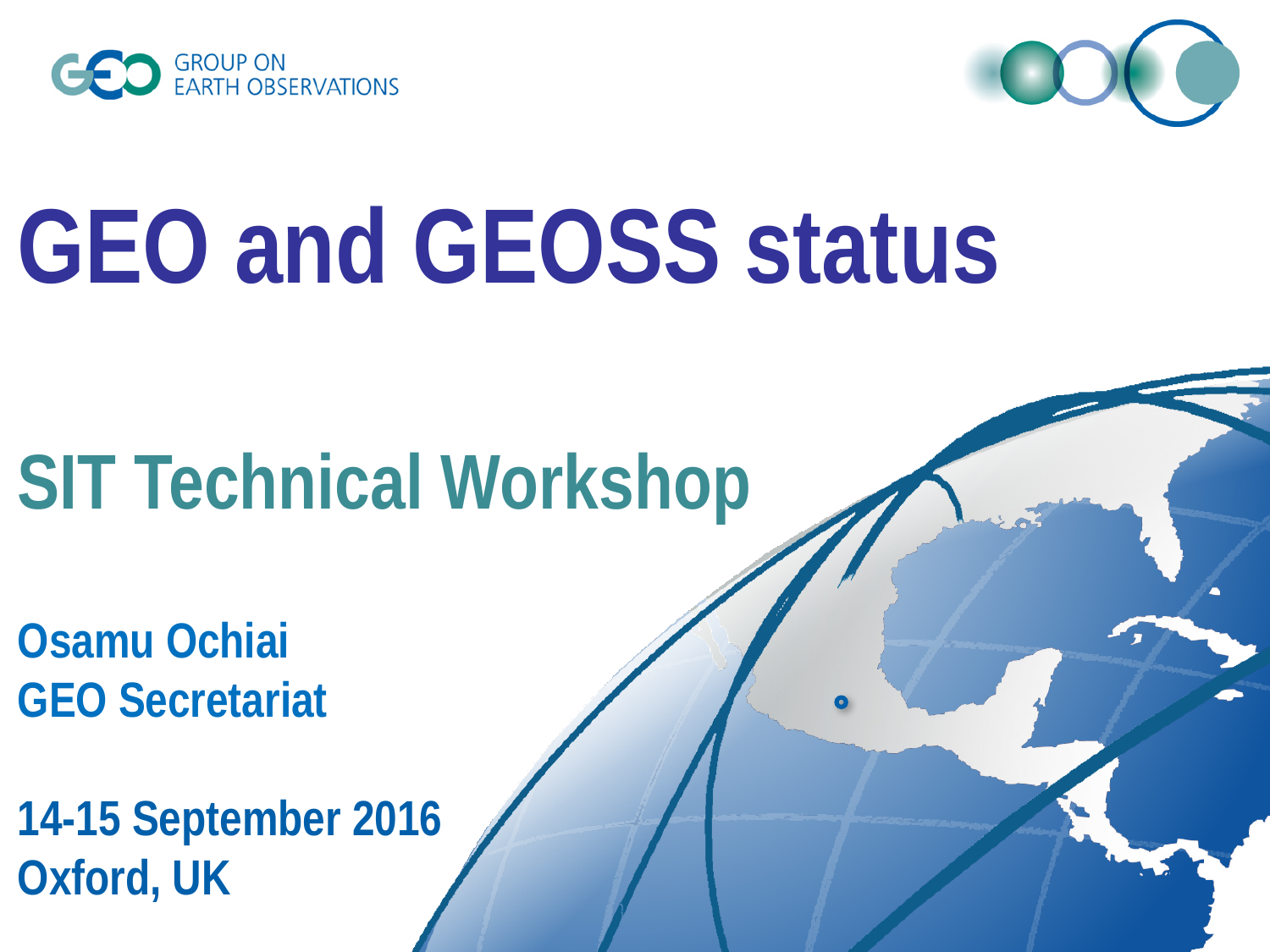

GEO and GEOSS status
SIT Technical Workshop
Osamu Ochiai
GEO Secretariat
14-15 September 2016
Oxford, UK